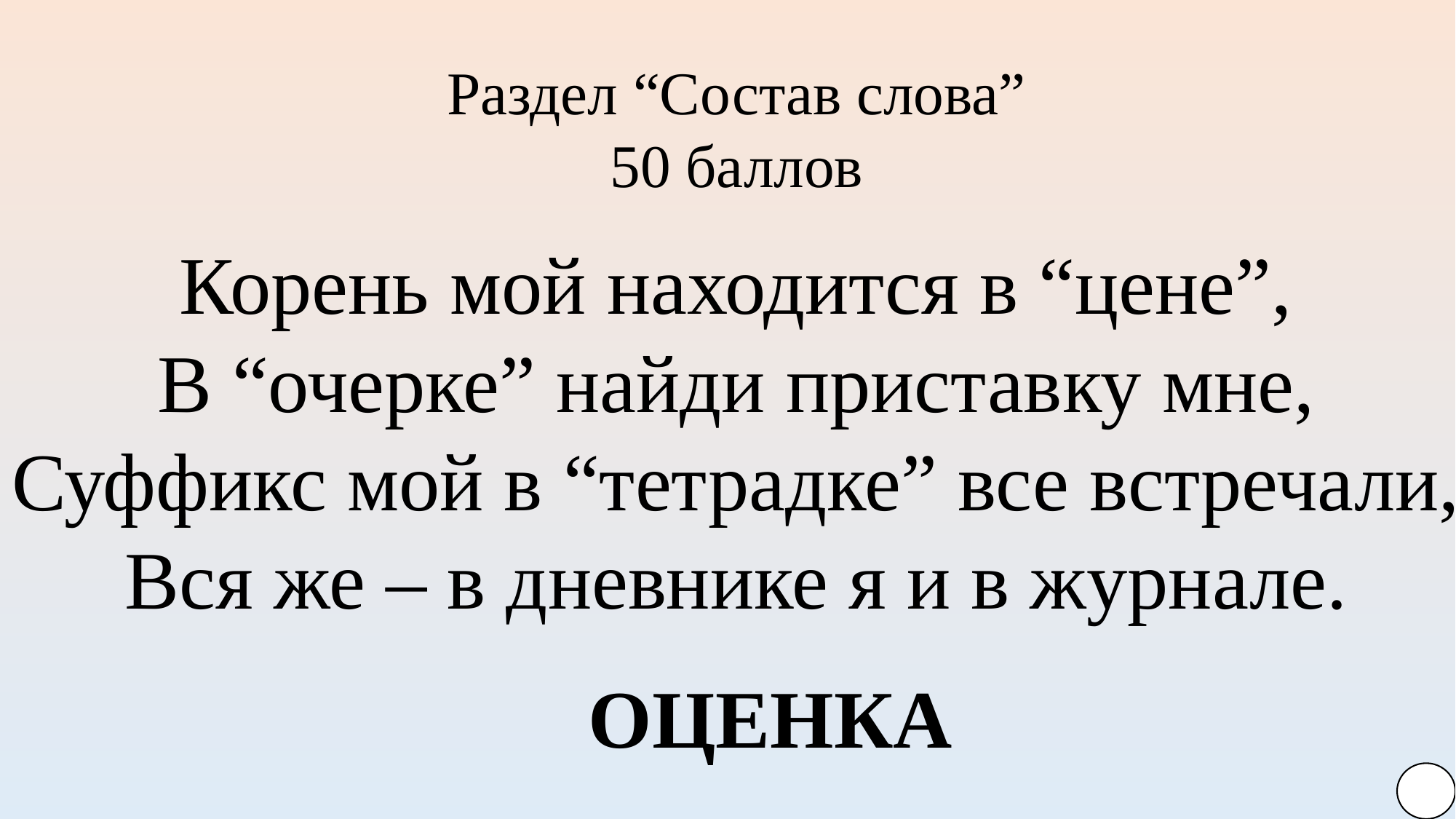

Раздел “Состав слова”
50 баллов

Корень мой находится в “цене”,
В “очерке” найди приставку мне,
Суффикс мой в “тетрадке” все встречали,
Вся же – в дневнике я и в журнале.
ОЦЕНКА